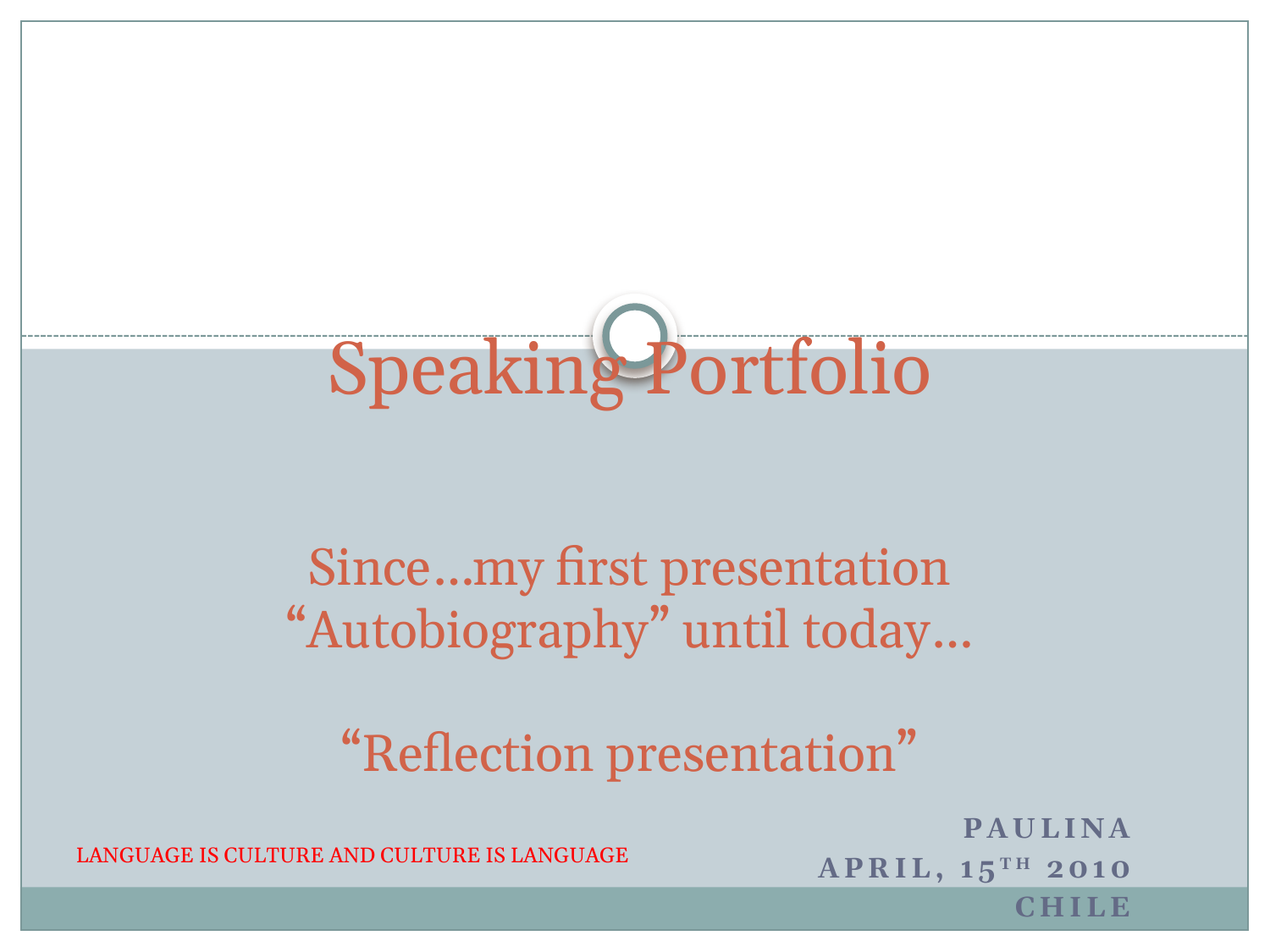

# Speaking Portfolio Since…my first presentation “Autobiography” until today… “Reflection presentation”
Paulina
April, 15th 2010
Chile
LANGUAGE IS CULTURE AND CULTURE IS LANGUAGE